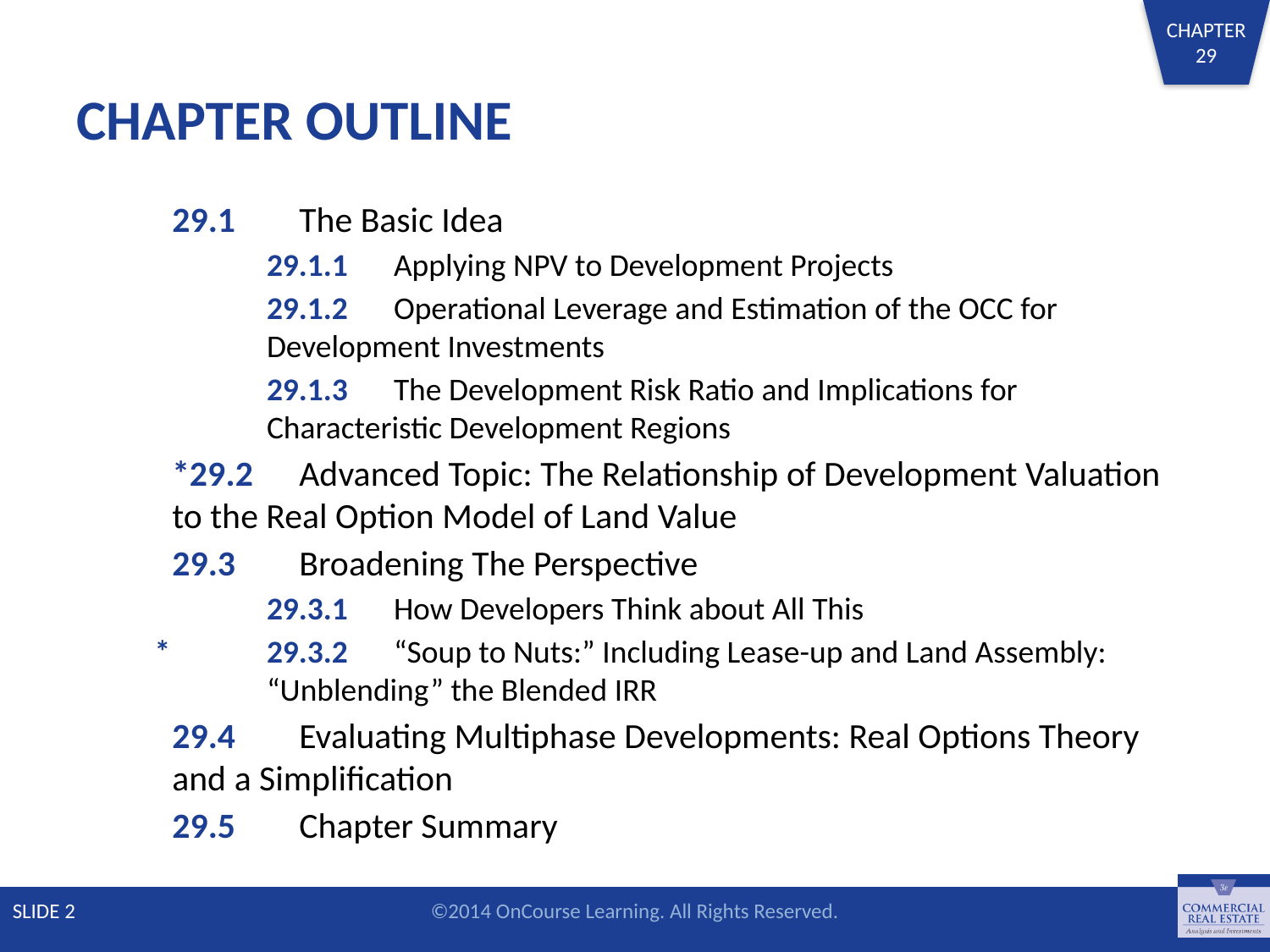

# CHAPTER OUTLINE
	29.1	The Basic Idea
	29.1.1 	Applying NPV to Development Projects
	29.1.2 	Operational Leverage and Estimation of the OCC for Development Investments
	29.1.3 	The Development Risk Ratio and Implications for Characteristic Development Regions
	*29.2 	Advanced Topic: The Relationship of Development Valuation to the Real Option Model of Land Value
	29.3 	Broadening The Perspective
	29.3.1 	How Developers Think about All This
*	29.3.2 	“Soup to Nuts:” Including Lease-up and Land Assembly: “Unblending” the Blended IRR
	29.4 	Evaluating Multiphase Developments: Real Options Theory and a Simplification
	29.5 	Chapter Summary
SLIDE 2